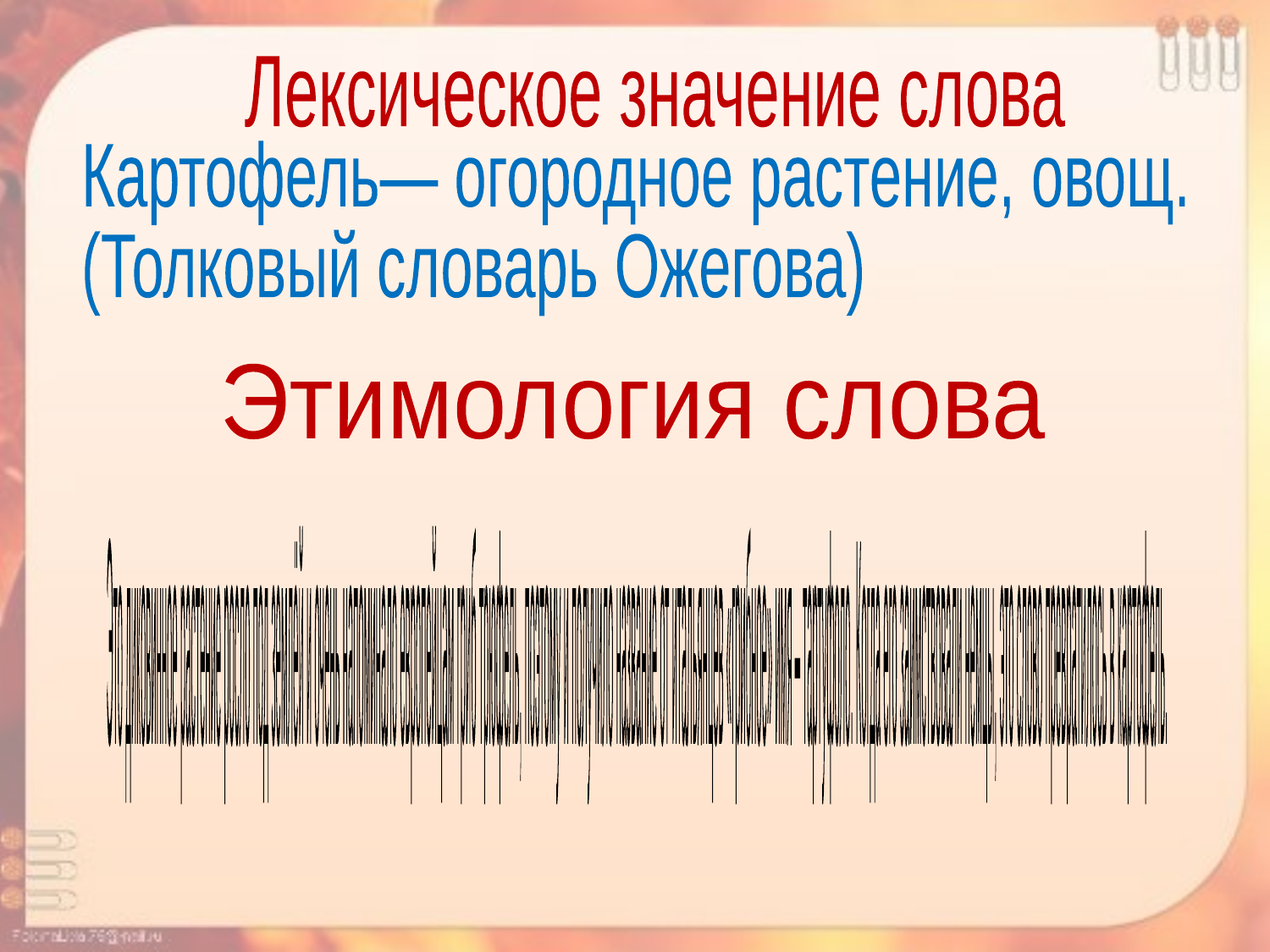

Лексическое значение слова
Картофель— огородное растение, овощ.
(Толковый словарь Ожегова)
Этимология слова
 Это диковинное растение росло под землёй и очень напоминало европейцам гриб трюфель, поэтому и получило название от итальянцев «грибное» имя – тартуфоло. Когда его заимствовали немцы, это слово превратилось в картофель.